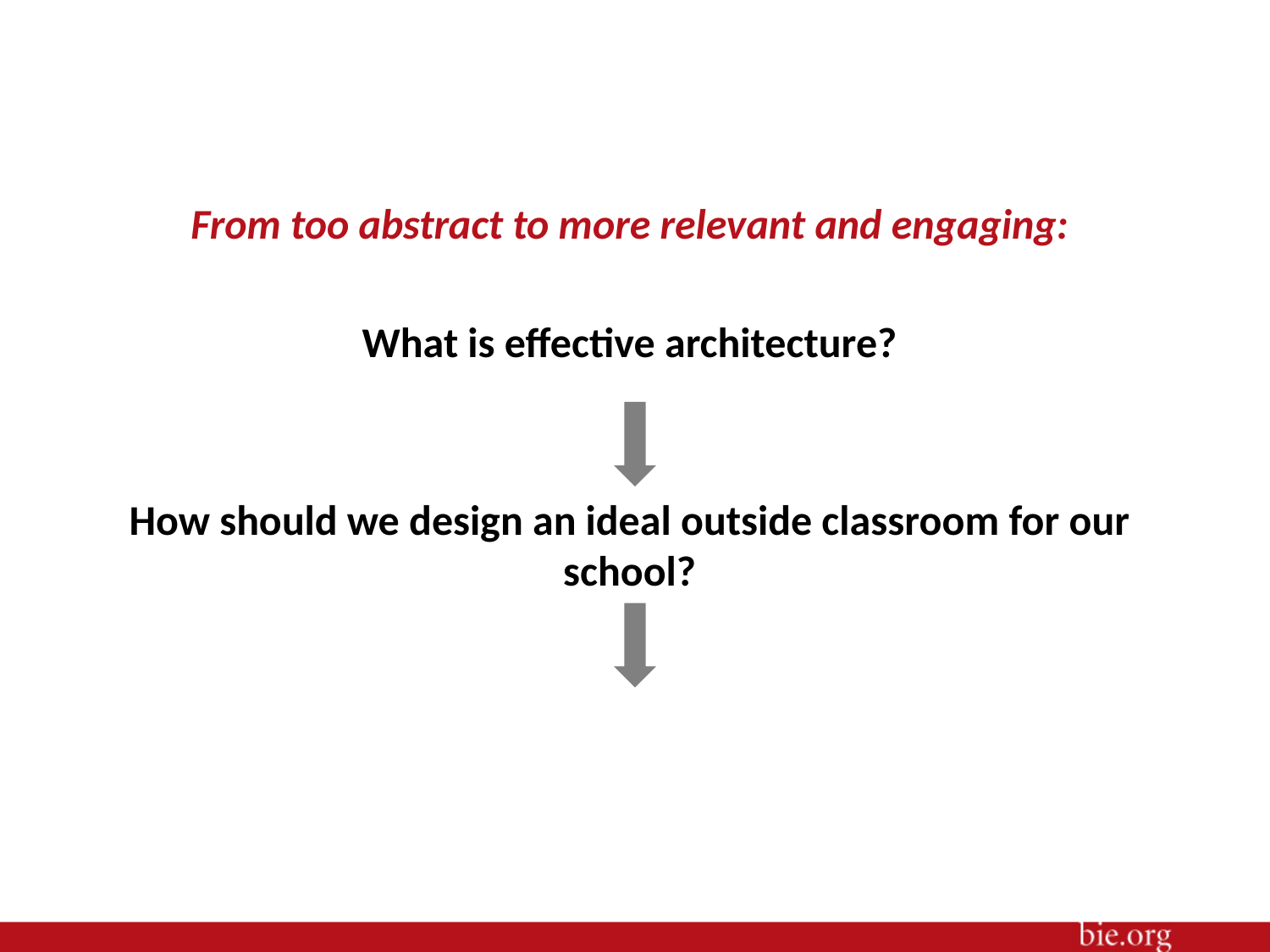

From too abstract to more relevant and engaging:

What is effective architecture?

How should we design an ideal outside classroom for our school?